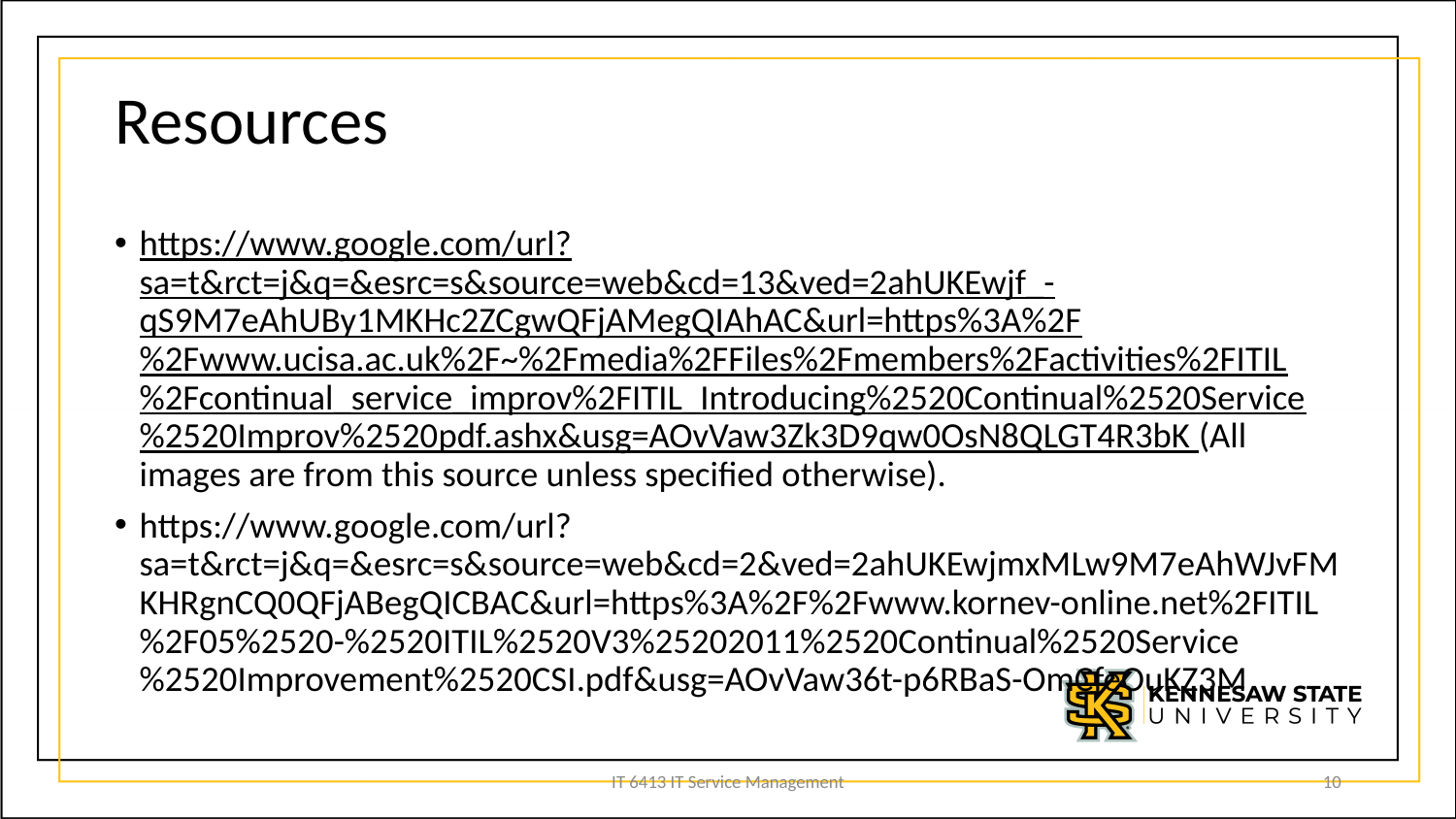

# Resources
https://www.google.com/url?sa=t&rct=j&q=&esrc=s&source=web&cd=13&ved=2ahUKEwjf_-qS9M7eAhUBy1MKHc2ZCgwQFjAMegQIAhAC&url=https%3A%2F%2Fwww.ucisa.ac.uk%2F~%2Fmedia%2FFiles%2Fmembers%2Factivities%2FITIL%2Fcontinual_service_improv%2FITIL_Introducing%2520Continual%2520Service%2520Improv%2520pdf.ashx&usg=AOvVaw3Zk3D9qw0OsN8QLGT4R3bK (All images are from this source unless specified otherwise).
https://www.google.com/url?sa=t&rct=j&q=&esrc=s&source=web&cd=2&ved=2ahUKEwjmxMLw9M7eAhWJvFMKHRgnCQ0QFjABegQICBAC&url=https%3A%2F%2Fwww.kornev-online.net%2FITIL%2F05%2520-%2520ITIL%2520V3%25202011%2520Continual%2520Service%2520Improvement%2520CSI.pdf&usg=AOvVaw36t-p6RBaS-OmCfeOuKZ3M
IT 6413 IT Service Management
10